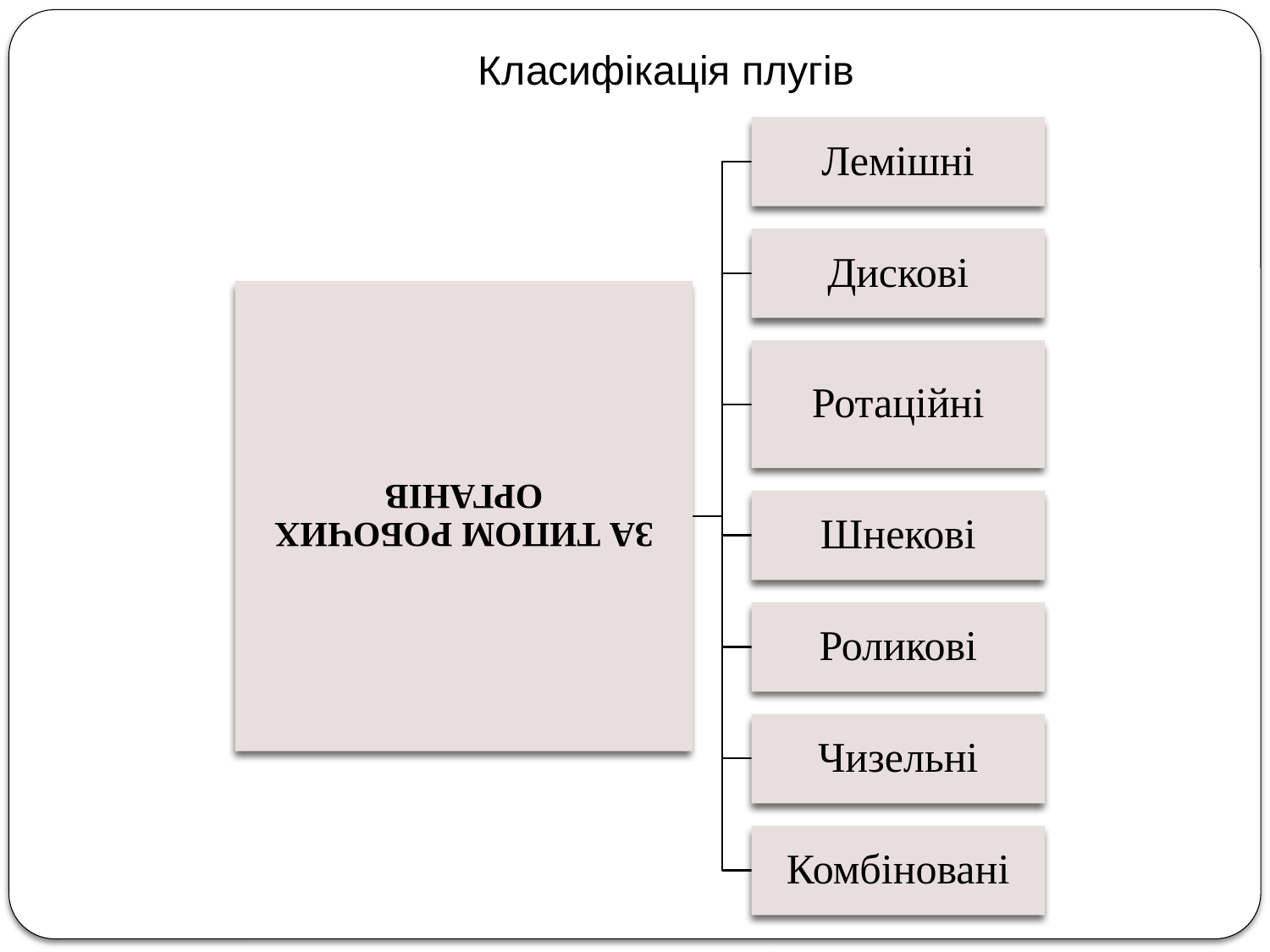

# Класифікація плугів

ЗА ТИПОМ РОБОЧИХ ОРГАНІВ
Лемішні
Дискові
Ротаційні
Шнекові
Роликові
Чизельні
Комбіновані